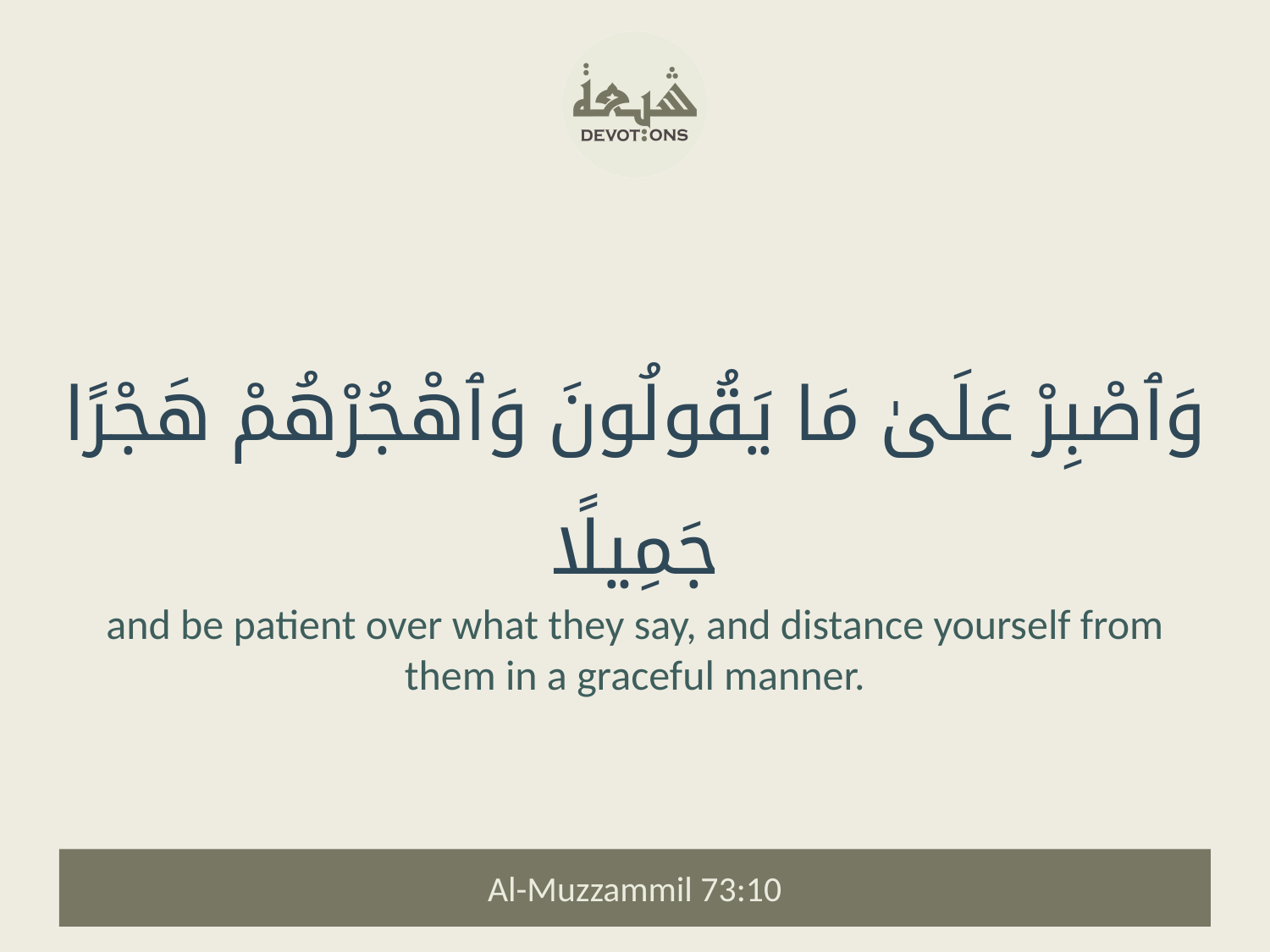

وَٱصْبِرْ عَلَىٰ مَا يَقُولُونَ وَٱهْجُرْهُمْ هَجْرًا جَمِيلًا
and be patient over what they say, and distance yourself from them in a graceful manner.
Al-Muzzammil 73:10